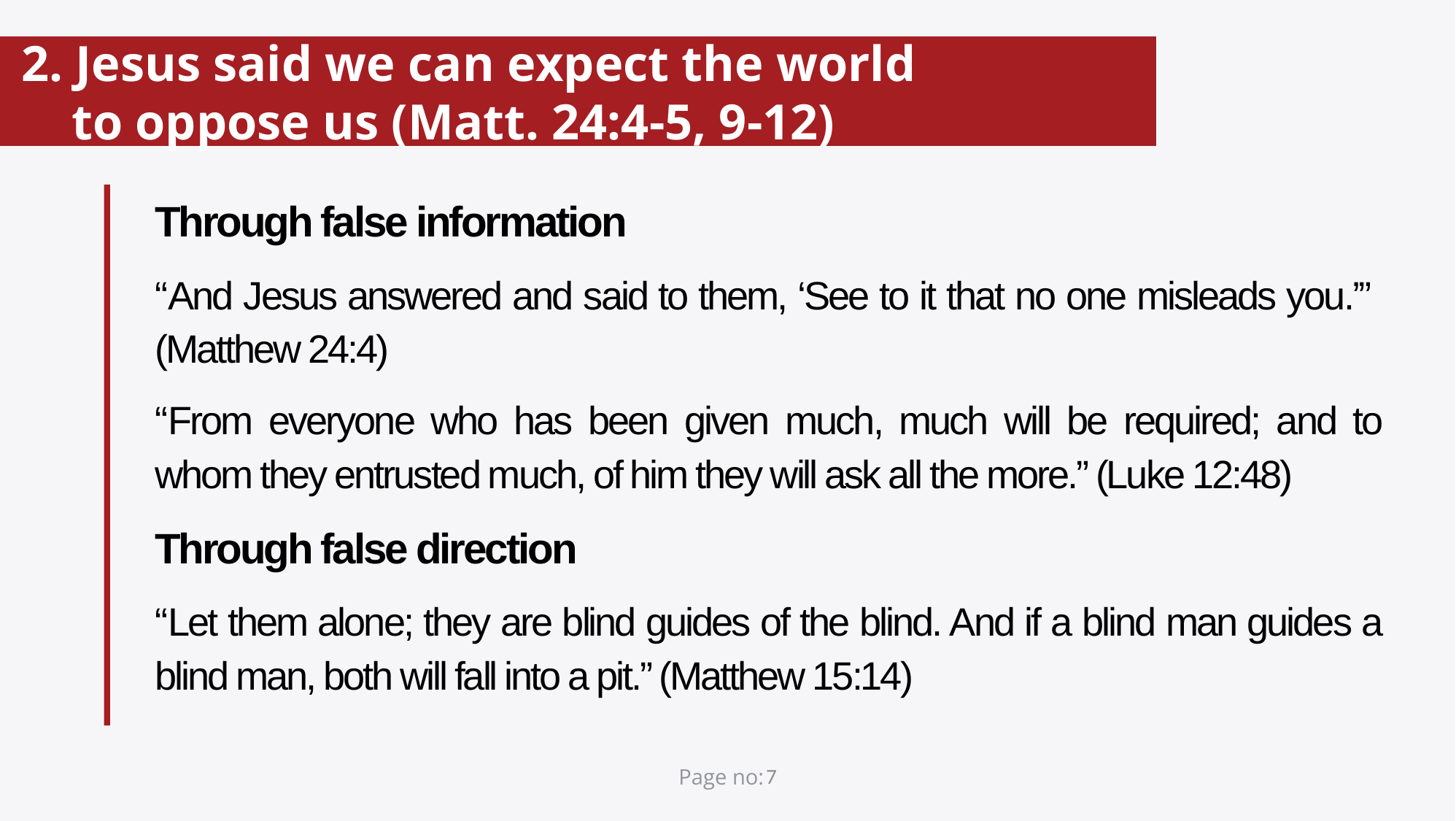

# 2. Jesus said we can expect the world to oppose us (Matt. 24:4-5, 9-12)
Through false information
“And Jesus answered and said to them, ‘See to it that no one misleads you.’”  (Matthew 24:4)
“From everyone who has been given much, much will be required; and to whom they entrusted much, of him they will ask all the more.” (Luke 12:48)
Through false direction
“Let them alone; they are blind guides of the blind. And if a blind man guides a blind man, both will fall into a pit.” (Matthew 15:14)